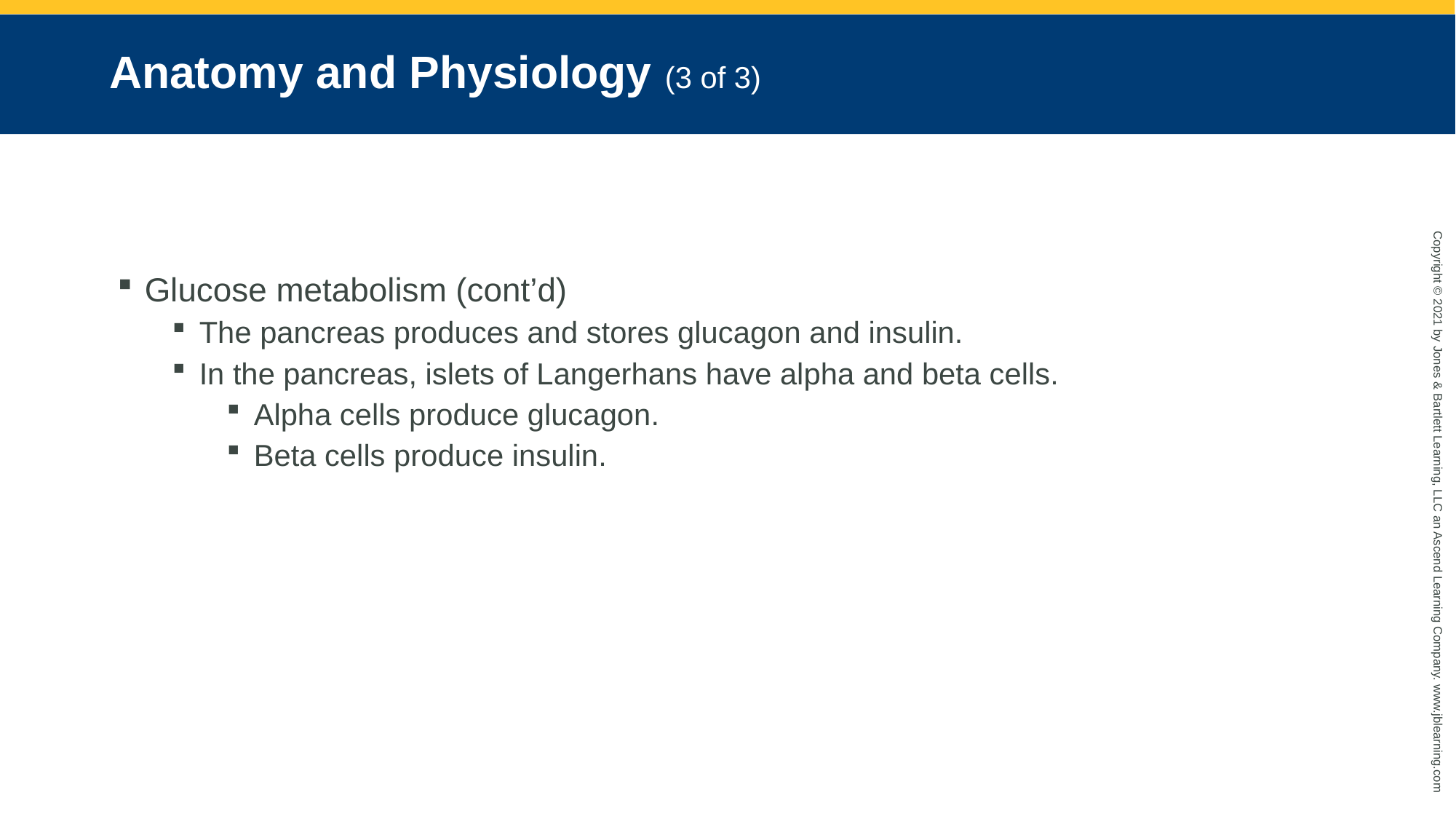

# Anatomy and Physiology (3 of 3)
Glucose metabolism (cont’d)
The pancreas produces and stores glucagon and insulin.
In the pancreas, islets of Langerhans have alpha and beta cells.
Alpha cells produce glucagon.
Beta cells produce insulin.